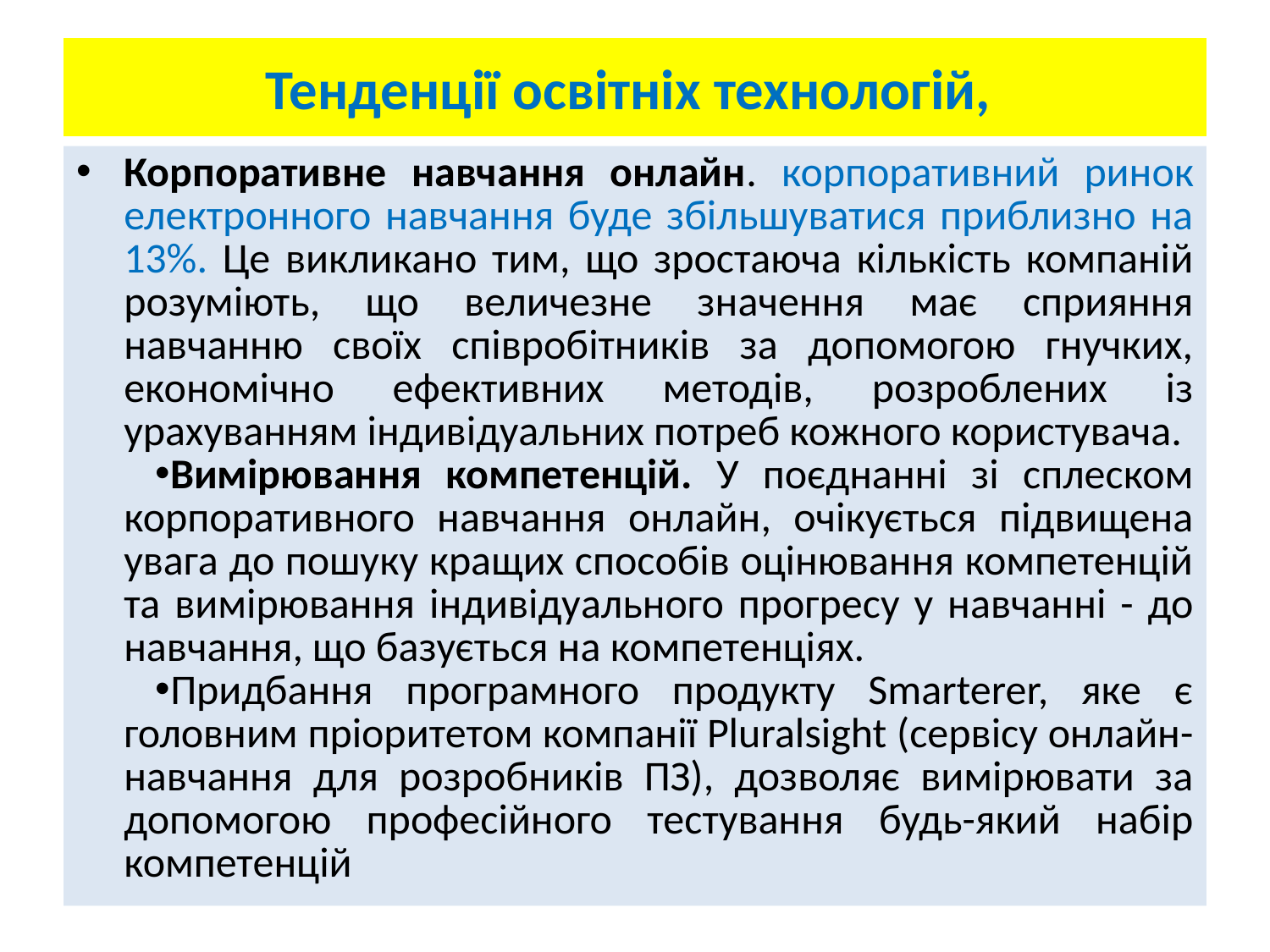

# Тенденції освітніх технологій,
Корпоративне навчання онлайн. корпоративний ринок електронного навчання буде збільшуватися приблизно на 13%. Це викликано тим, що зростаюча кількість компаній розуміють, що величезне значення має сприяння навчанню своїх співробітників за допомогою гнучких, економічно ефективних методів, розроблених із урахуванням індивідуальних потреб кожного користувача.
Вимірювання компетенцій. У поєднанні зі сплеском корпоративного навчання онлайн, очікується підвищена увага до пошуку кращих способів оцінювання компетенцій та вимірювання індивідуального прогресу у навчанні - до навчання, що базується на компетенціях.
Придбання програмного продукту Smarterer, яке є головним пріоритетом компанії Pluralsight (сервісу онлайн-навчання для розробників ПЗ), дозволяє вимірювати за допомогою професійного тестування будь-який набір компетенцій